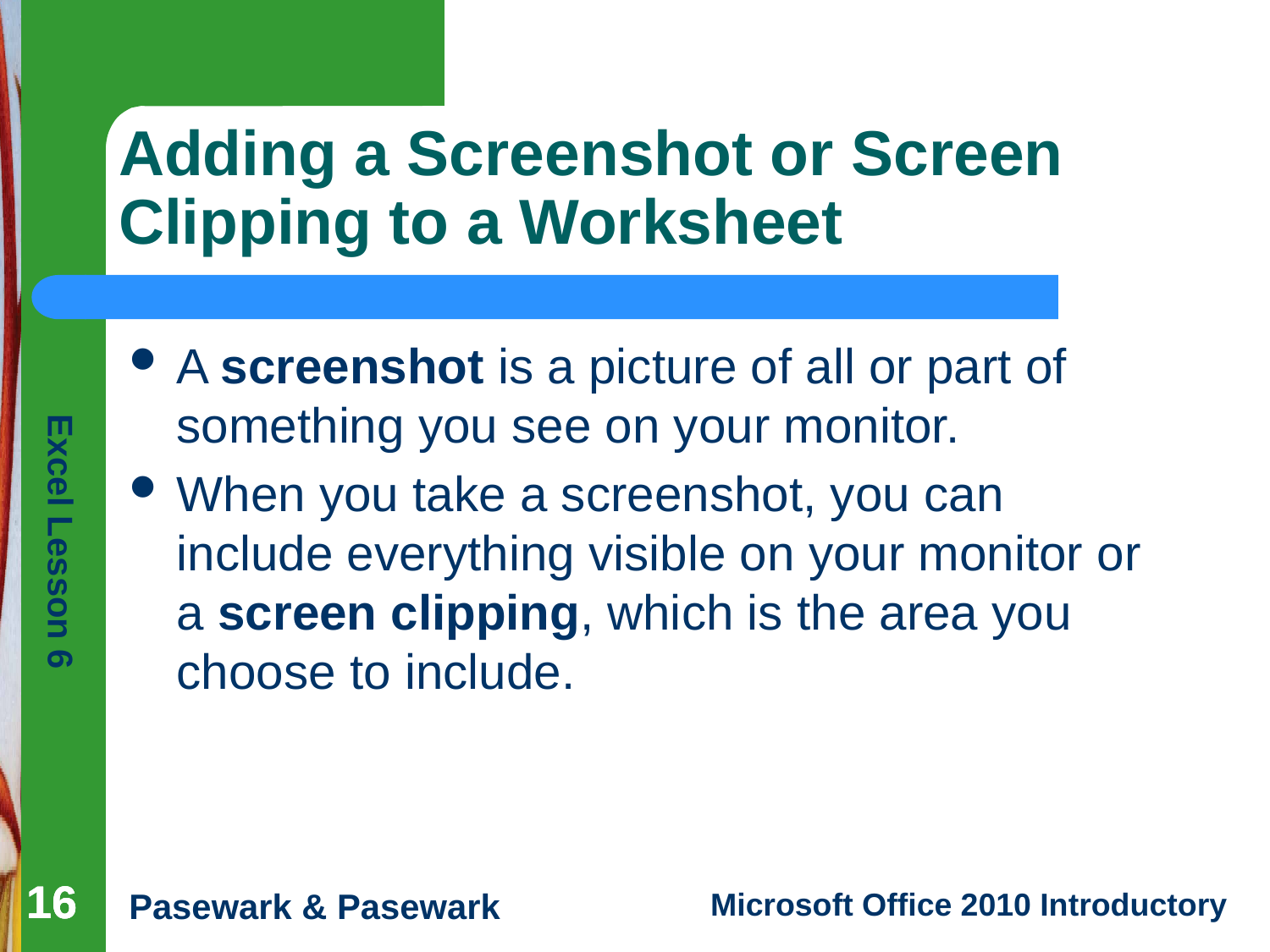

# Adding a Screenshot or Screen Clipping to a Worksheet
A screenshot is a picture of all or part of something you see on your monitor.
When you take a screenshot, you can include everything visible on your monitor or a screen clipping, which is the area you choose to include.
16
16
16